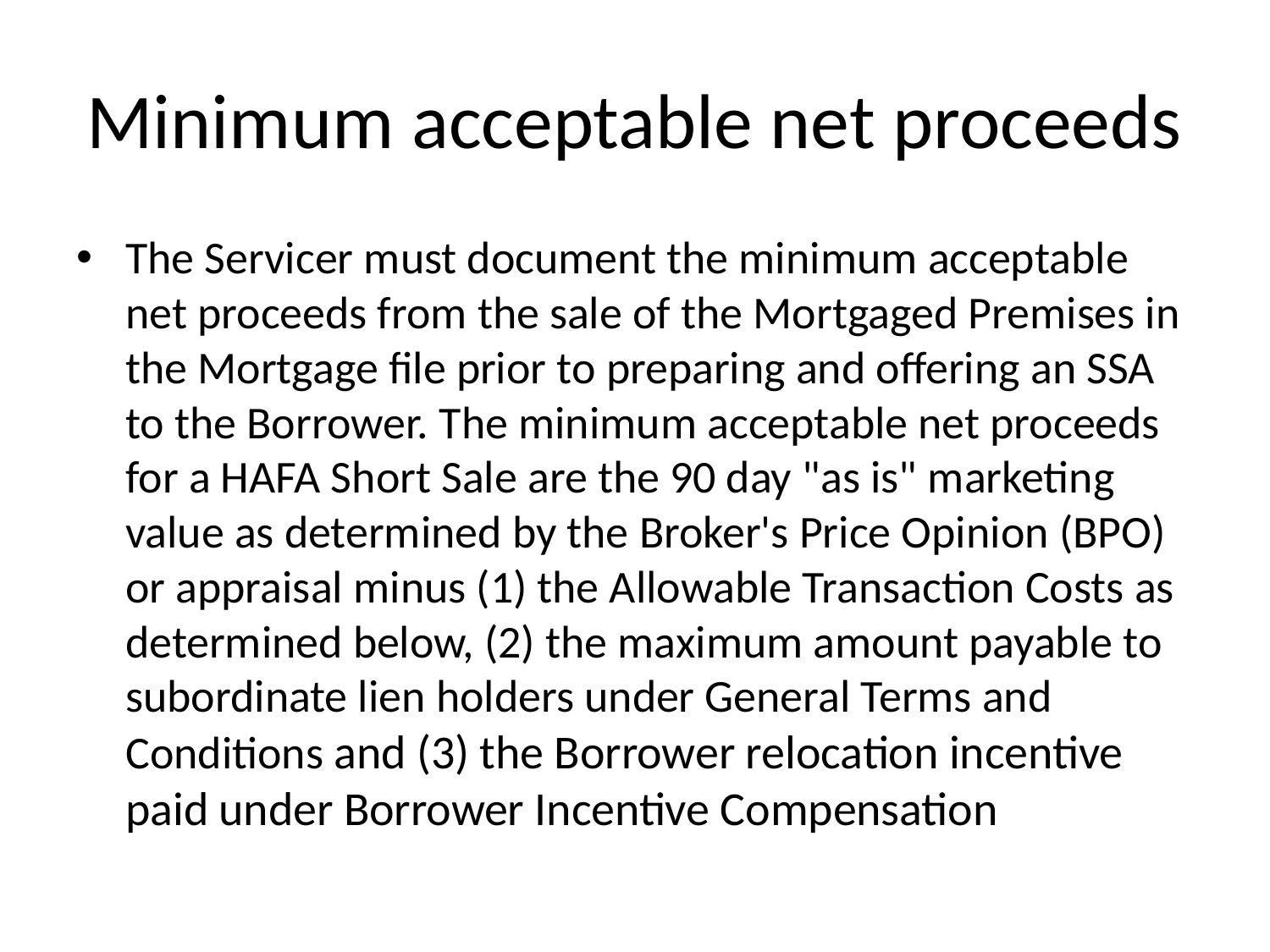

# Minimum acceptable net proceeds
The Servicer must document the minimum acceptable net proceeds from the sale of the Mortgaged Premises in the Mortgage file prior to preparing and offering an SSA to the Borrower. The minimum acceptable net proceeds for a HAFA Short Sale are the 90 day "as is" marketing value as determined by the Broker's Price Opinion (BPO) or appraisal minus (1) the Allowable Transaction Costs as determined below, (2) the maximum amount payable to subordinate lien holders under General Terms and Conditions and (3) the Borrower relocation incentive paid under Borrower Incentive Compensation